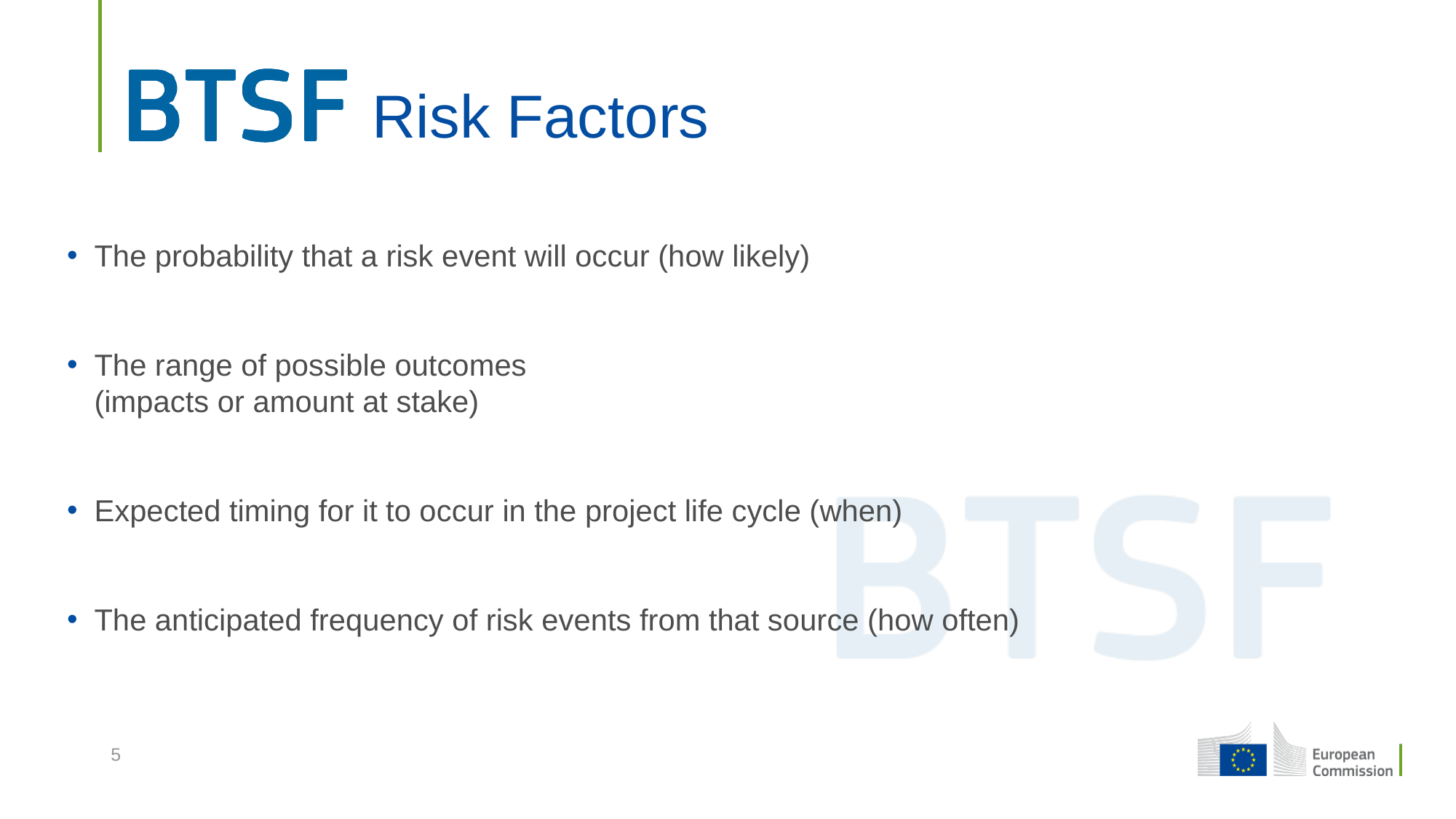

# Risk Factors
The probability that a risk event will occur (how likely)

The range of possible outcomes
(impacts or amount at stake)

Expected timing for it to occur in the project life cycle (when)

The anticipated frequency of risk events from that source (how often)
5